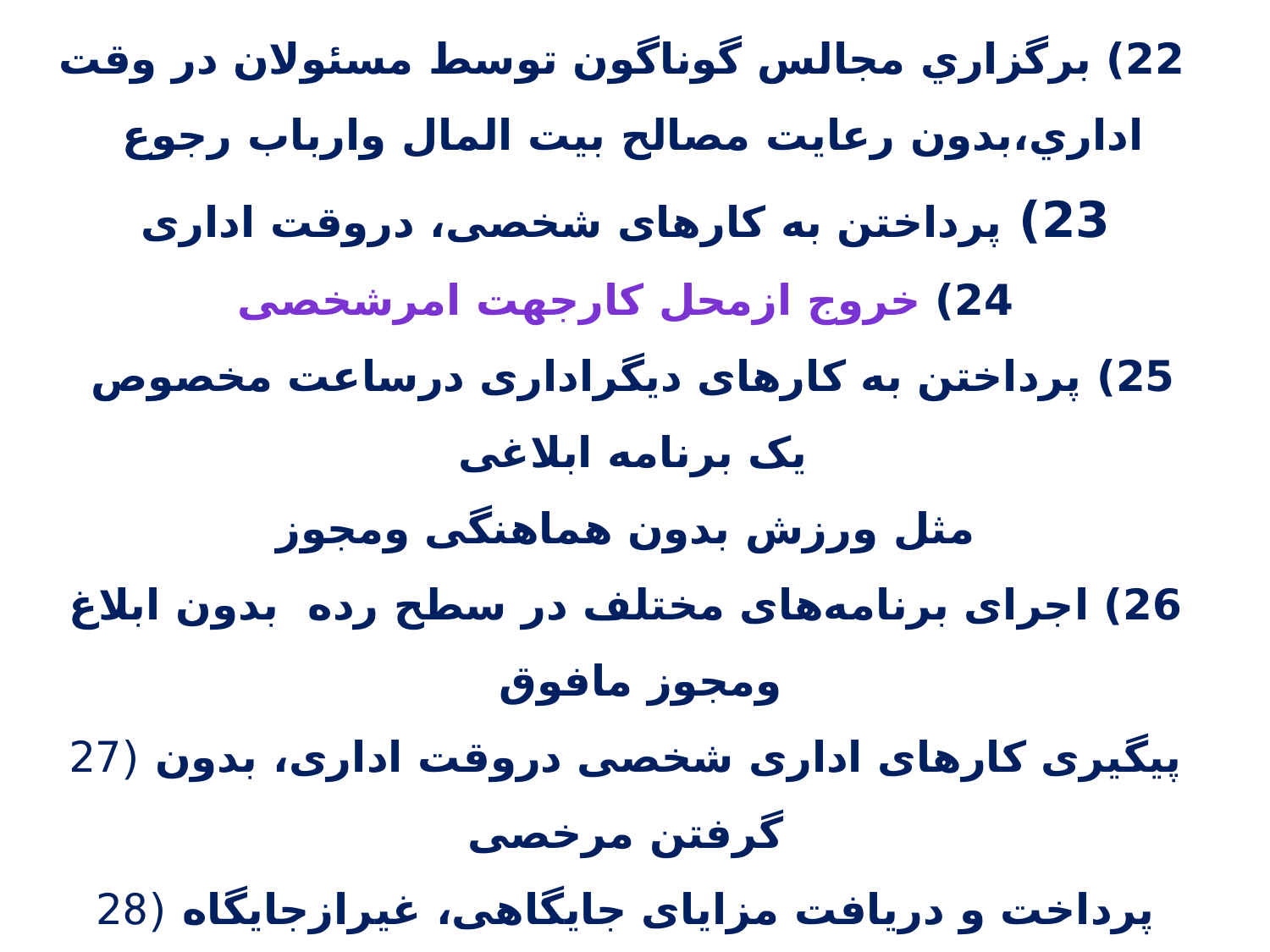

22) برگزاري مجالس گوناگون توسط مسئولان در وقت اداري،بدون رعایت مصالح بیت المال وارباب رجوع
23) پرداختن به کارهای شخصی، دروقت اداری
24) خروج ازمحل کارجهت امرشخصی
25) پرداختن به کارهای دیگراداری درساعت مخصوص  یک برنامه ابلاغی
مثل ورزش بدون هماهنگی ومجوز
26) اجرای برنامه‌های مختلف در سطح رده  بدون ابلاغ ومجوز مافوق
27) پیگیری کارهای اداری شخصی دروقت اداری، بدون گرفتن مرخصی
28) پرداخت و دریافت مزایای جایگاهی، غیرازجایگاه محل اشتغال